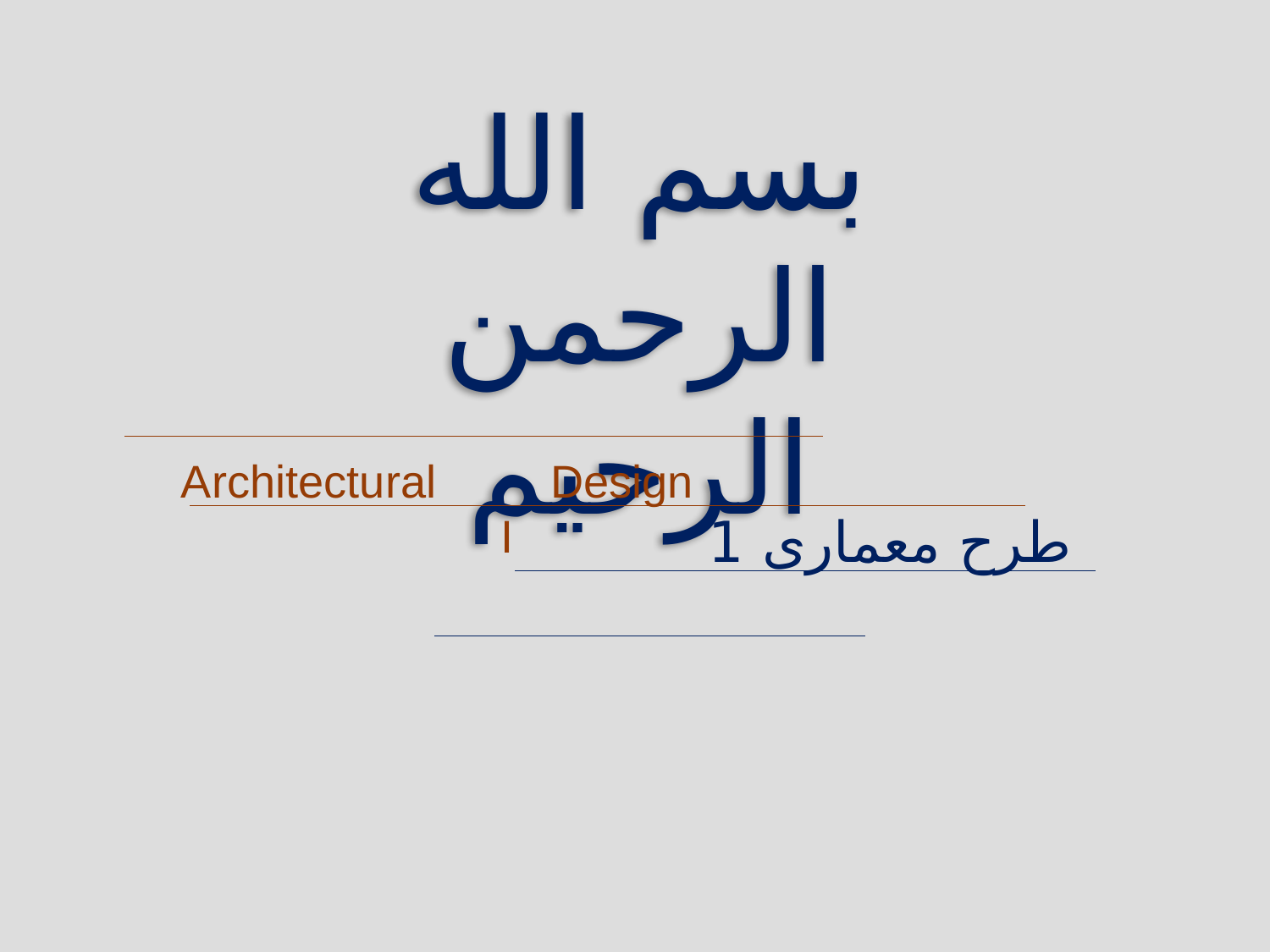

بسم الله الرحمن الرحیم
Architectural         Design            I
طرح معماری 1